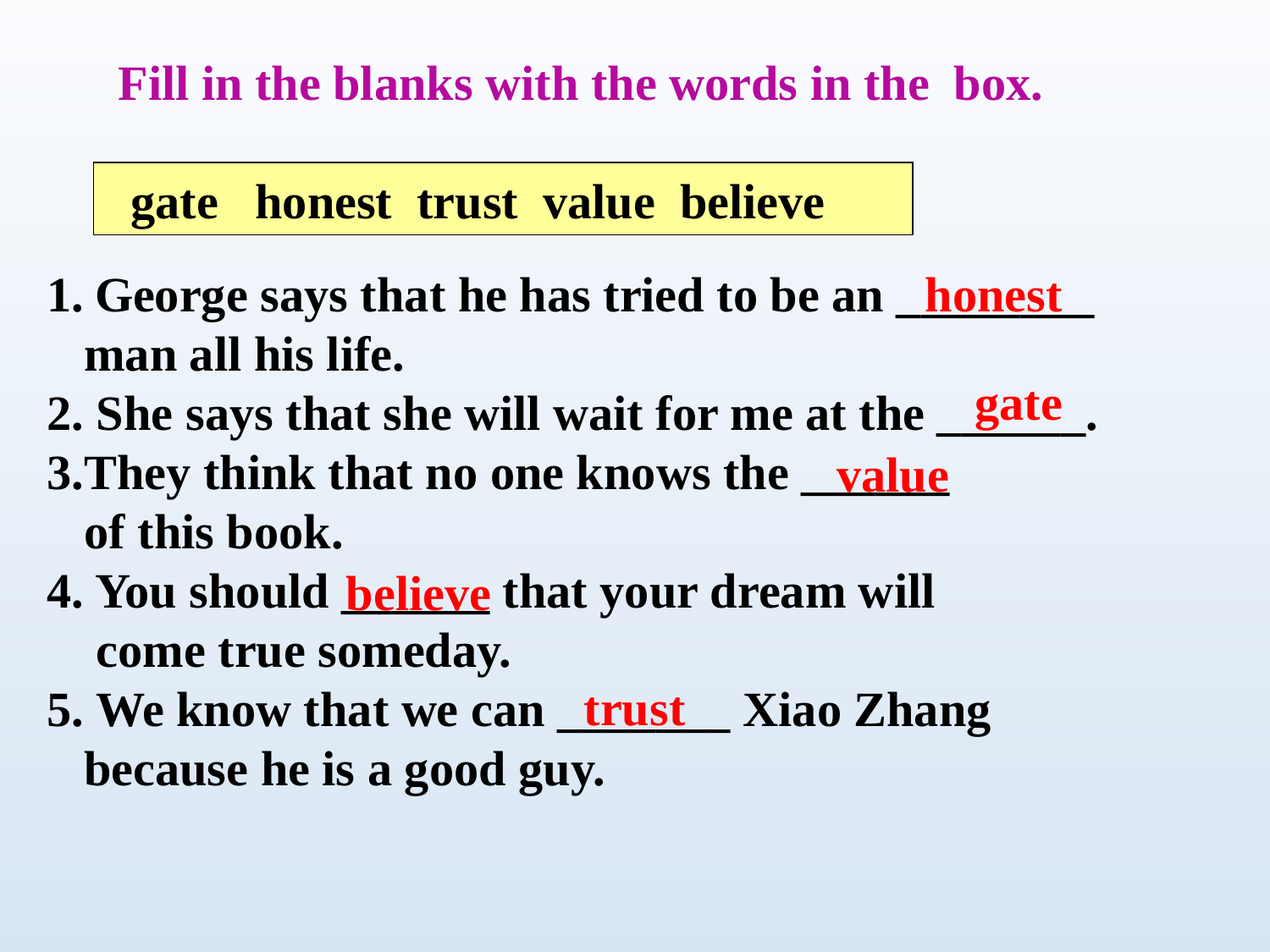

Fill in the blanks with the words in the  box.

  gate   honest  trust  value  believe

honest
George says that he has tried to be an ________
   man all his life.
2. She says that she will wait for me at the ______.
3.They think that no one knows the ______
   of this book.
4. You should ______ that your dream will
    come true someday.
5. We know that we can _______ Xiao Zhang
   because he is a good guy.
gate
value
believe
trust